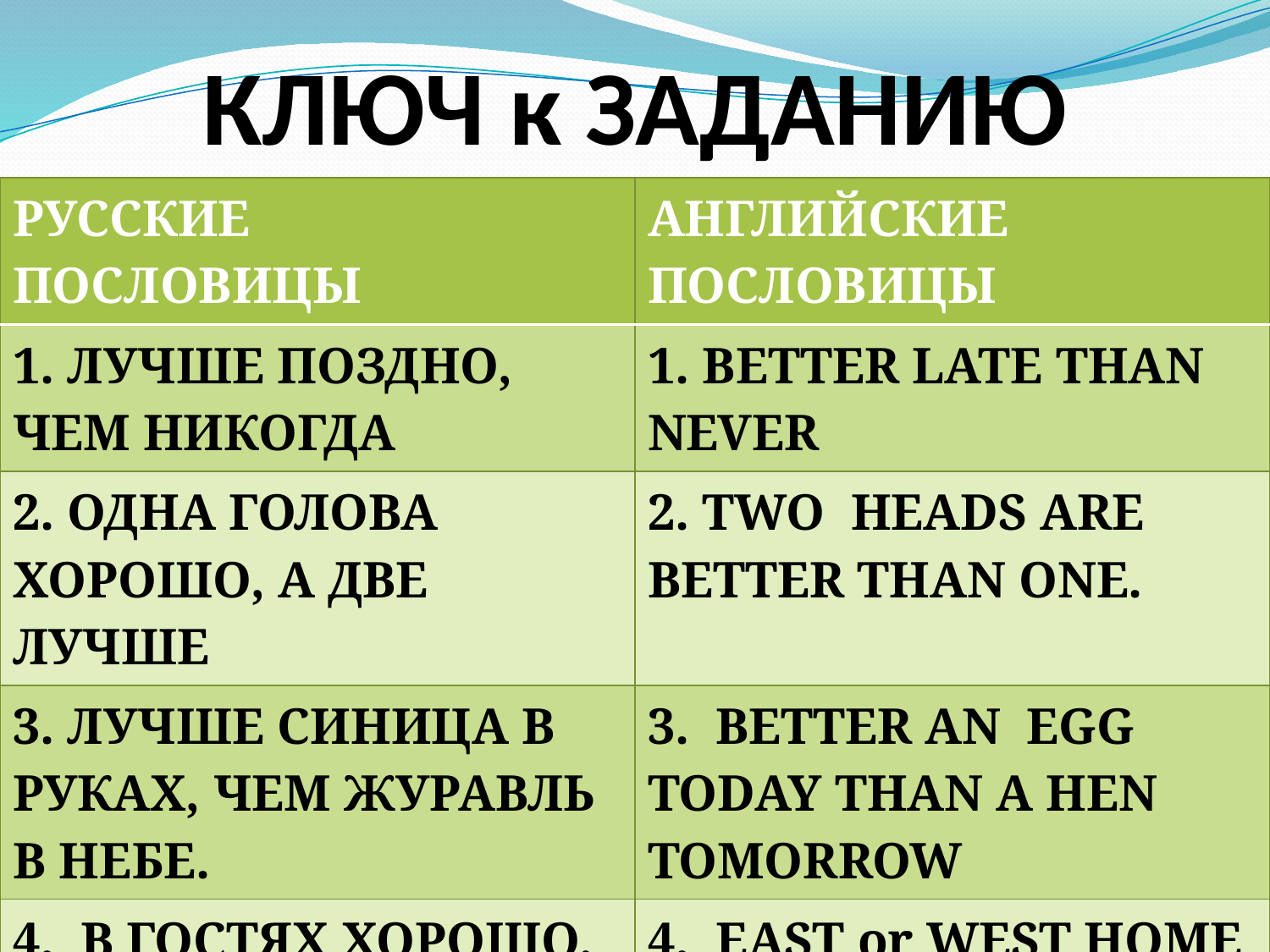

# КЛЮЧ к ЗАДАНИЮ
| РУССКИЕ ПОСЛОВИЦЫ | АНГЛИЙСКИЕ ПОСЛОВИЦЫ |
| --- | --- |
| 1. ЛУЧШЕ ПОЗДНО, ЧЕМ НИКОГДА | 1. BETTER LATE THAN NEVER |
| 2. ОДНА ГОЛОВА ХОРОШО, А ДВЕ ЛУЧШЕ | 2. TWO HEADS ARE BETTER THAN ONE. |
| 3. ЛУЧШЕ СИНИЦА В РУКАХ, ЧЕМ ЖУРАВЛЬ В НЕБЕ. | 3. BETTER AN EGG TODAY THAN A HEN TOMORROW |
| 4. В ГОСТЯХ ХОРОШО, А ДОМА ЛУЧШЕ | 4. EAST or WEST HOME IS BEST |